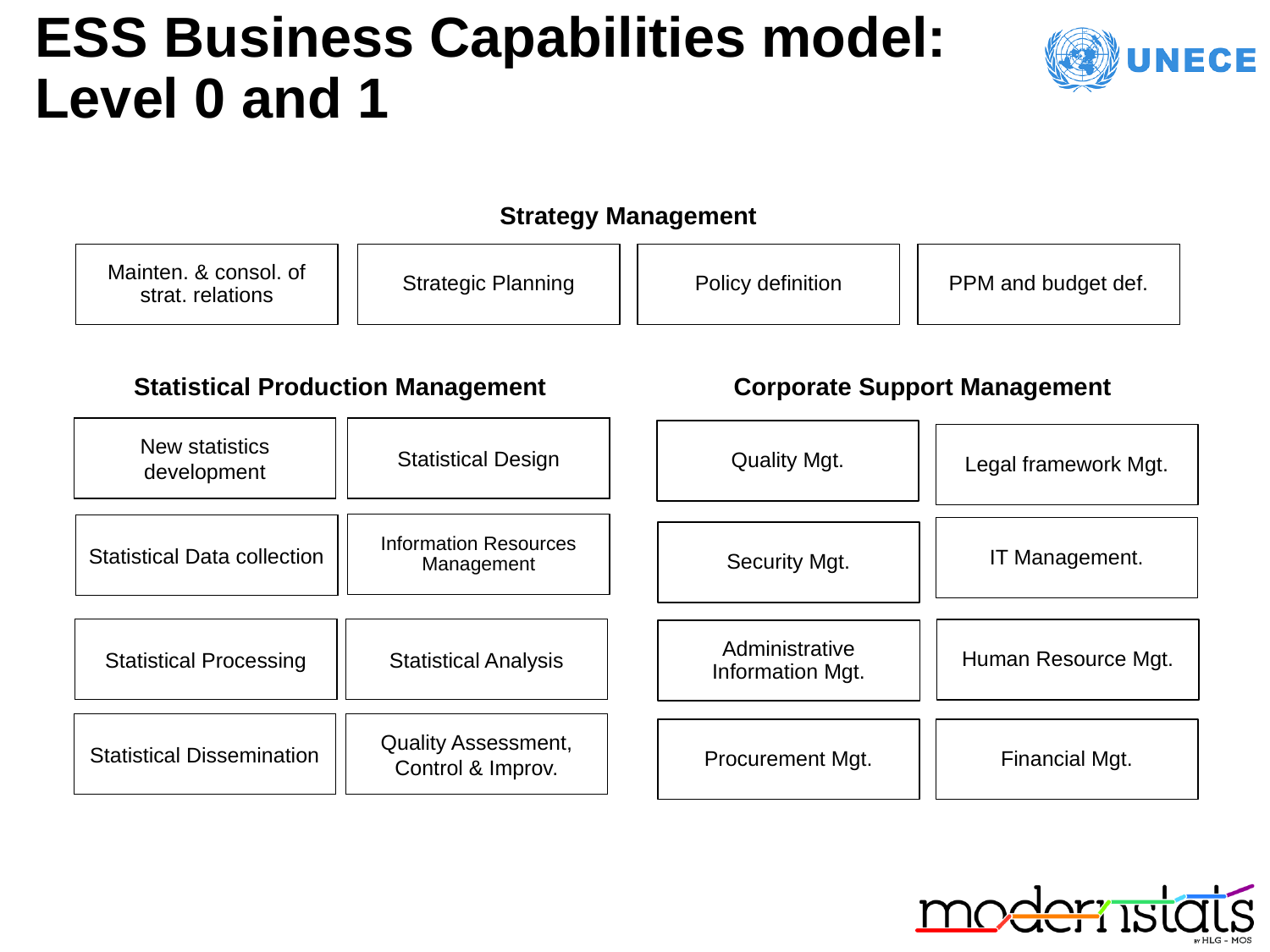

# ESS Business Capabilities model: Level 0 and 1

Strategy Management
PPM and budget def.
Policy definition
Mainten. & consol. of strat. relations
Strategic Planning
Statistical Production Management
Corporate Support Management
New statistics development
Statistical Design
Quality Mgt.
Legal framework Mgt.
Information Resources Management
Statistical Data collection
IT Management.
Security Mgt.
Statistical Processing
Statistical Analysis
Human Resource Mgt.
Administrative Information Mgt.
Statistical Dissemination
Quality Assessment, Control & Improv.
Procurement Mgt.
Financial Mgt.